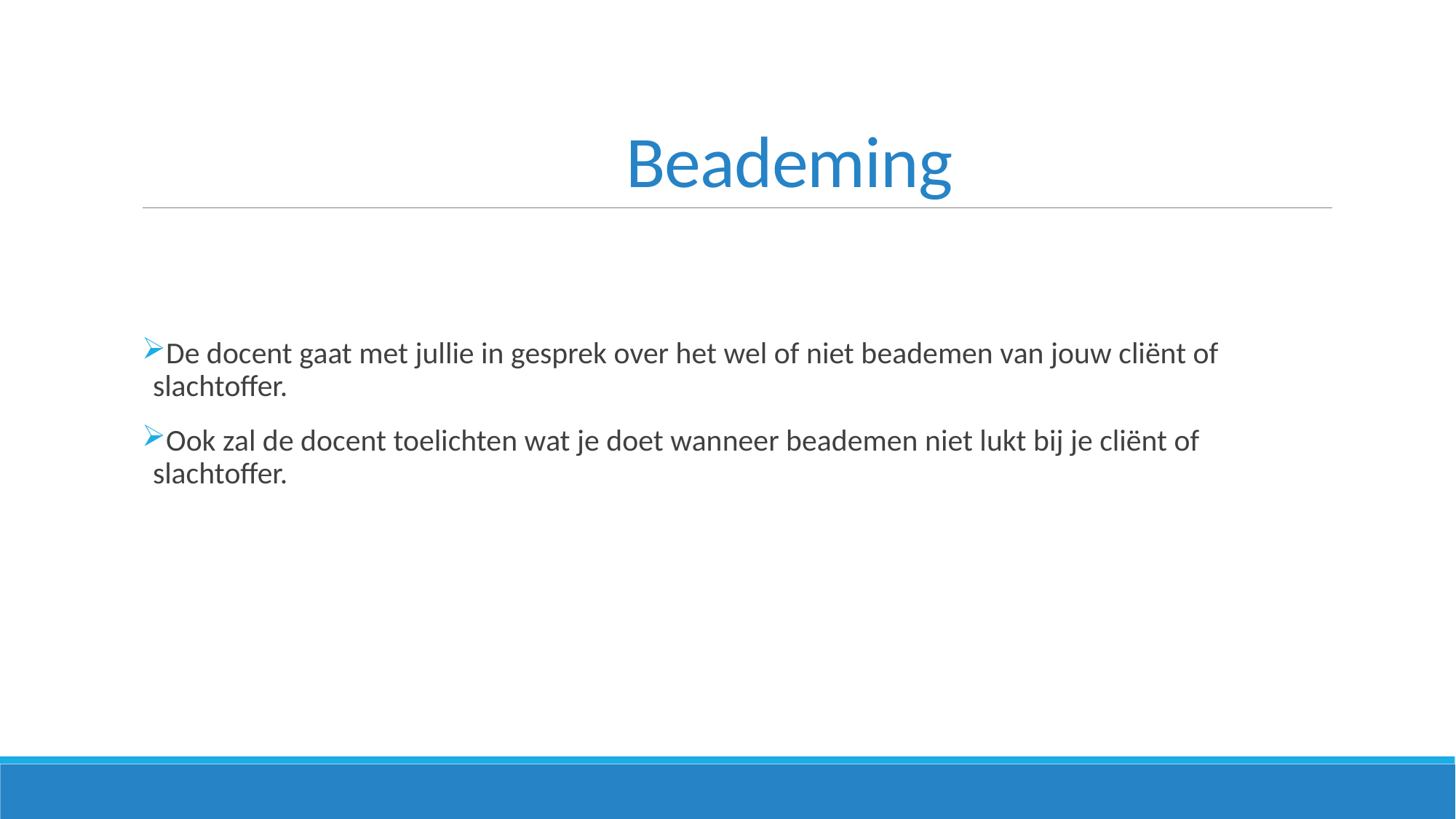

# Beademing

De docent gaat met jullie in gesprek over het wel of niet beademen van jouw cliënt of slachtoffer.
Ook zal de docent toelichten wat je doet wanneer beademen niet lukt bij je cliënt of slachtoffer.